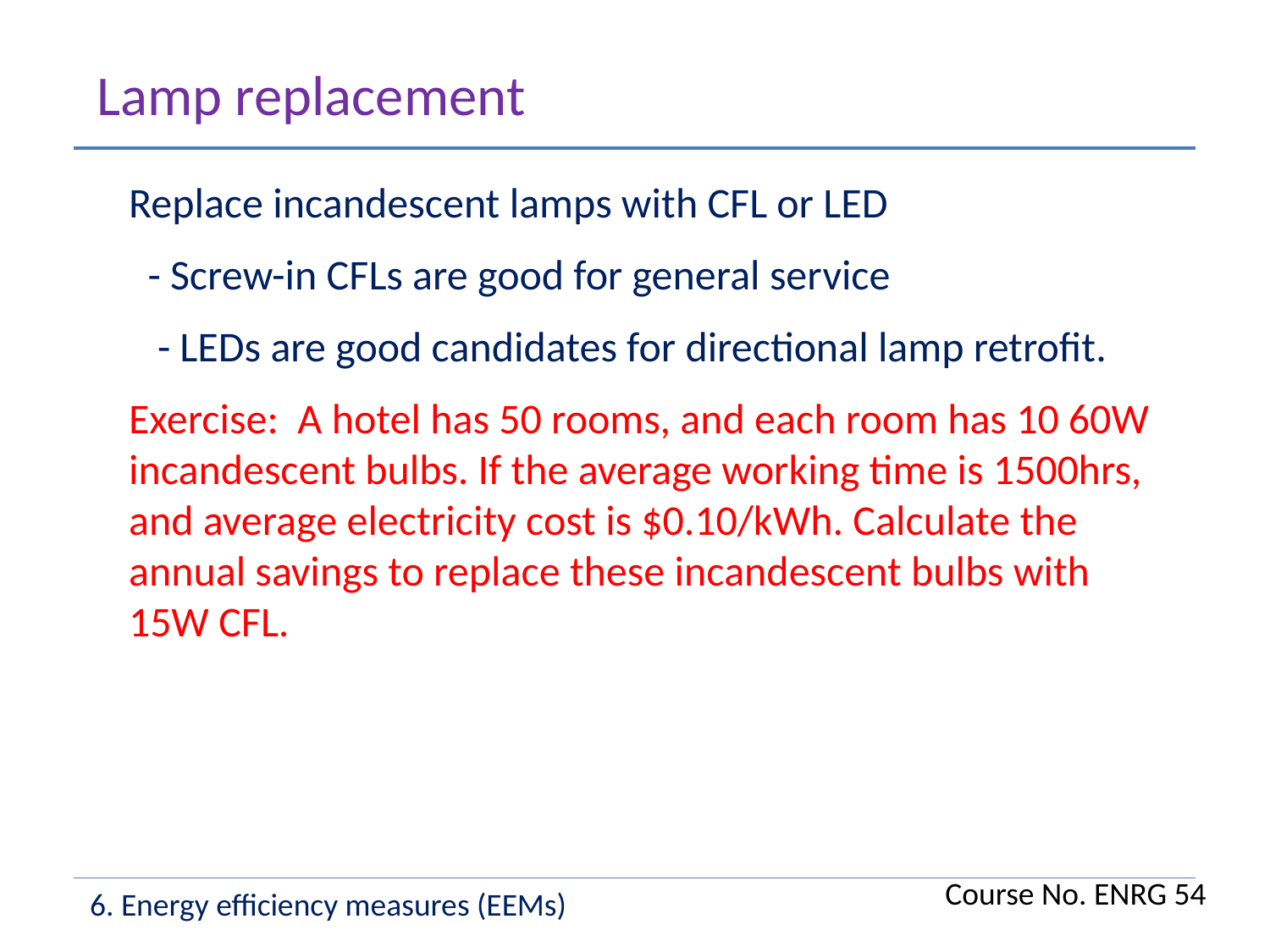

Lamp replacement
Replace incandescent lamps with CFL or LED
  - Screw-in CFLs are good for general service
   - LEDs are good candidates for directional lamp retrofit.
Exercise:  A hotel has 50 rooms, and each room has 10 60W incandescent bulbs. If the average working time is 1500hrs, and average electricity cost is $0.10/kWh. Calculate the annual savings to replace these incandescent bulbs with 15W CFL.
Course No. ENRG 54
6. Energy efficiency measures (EEMs)